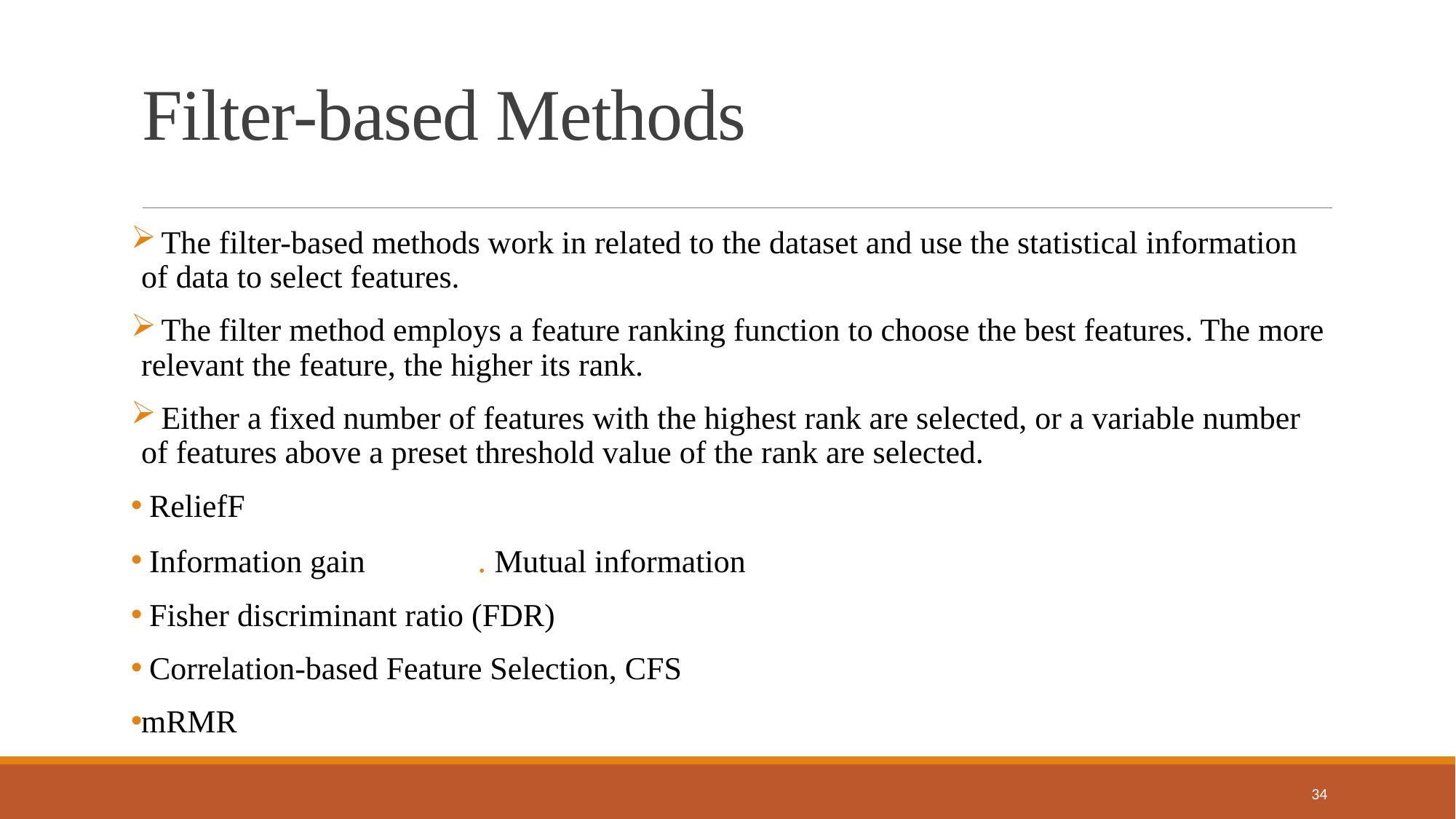

# Filter-based Methods
 The filter-based methods work in related to the dataset and use the statistical information of data to select features.
 The filter method employs a feature ranking function to choose the best features. The more relevant the feature, the higher its rank.
 Either a fixed number of features with the highest rank are selected, or a variable number of features above a preset threshold value of the rank are selected.
 ReliefF
 Information gain              . Mutual information
 Fisher discriminant ratio (FDR)
 Correlation-based Feature Selection, CFS
mRMR
34